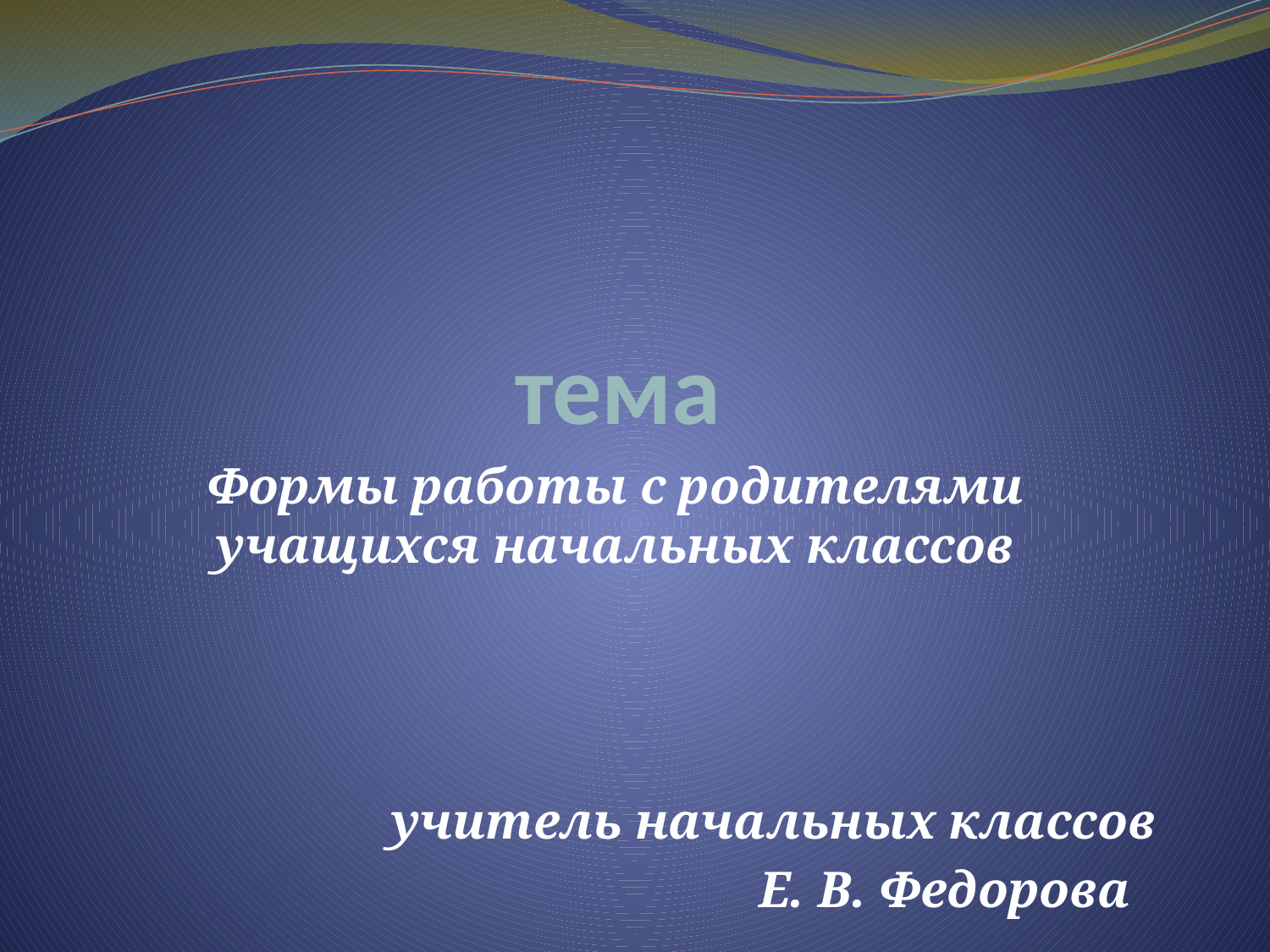

# тема
Формы работы с родителями учащихся начальных классов

учитель начальных классов
Е. В. Федорова